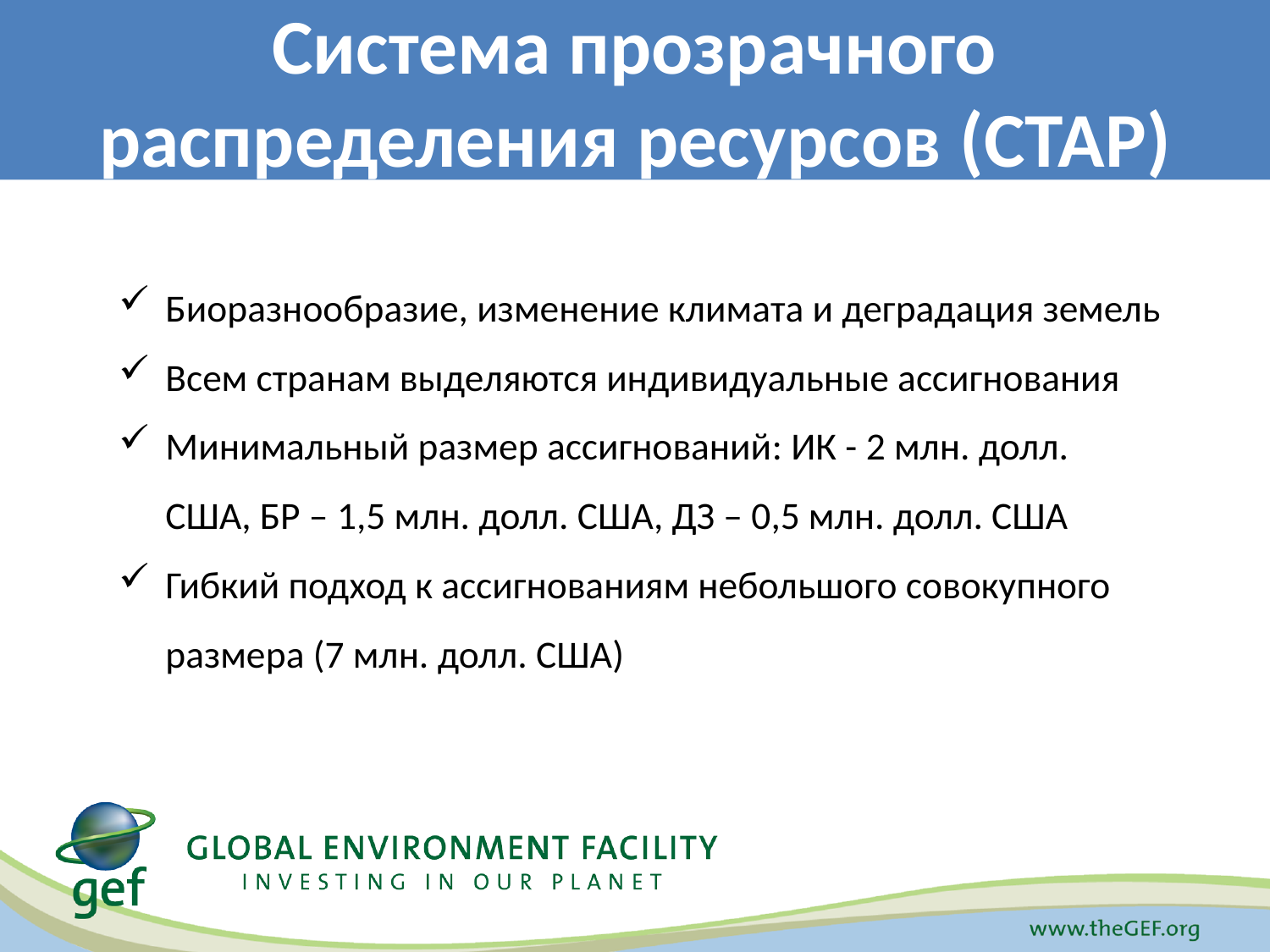

Система прозрачного распределения ресурсов (СТАР)
Биоразнообразие, изменение климата и деградация земель
Всем странам выделяются индивидуальные ассигнования
Минимальный размер ассигнований: ИК - 2 млн. долл. США, БР – 1,5 млн. долл. США, ДЗ – 0,5 млн. долл. США
Гибкий подход к ассигнованиям небольшого совокупного размера (7 млн. долл. США)